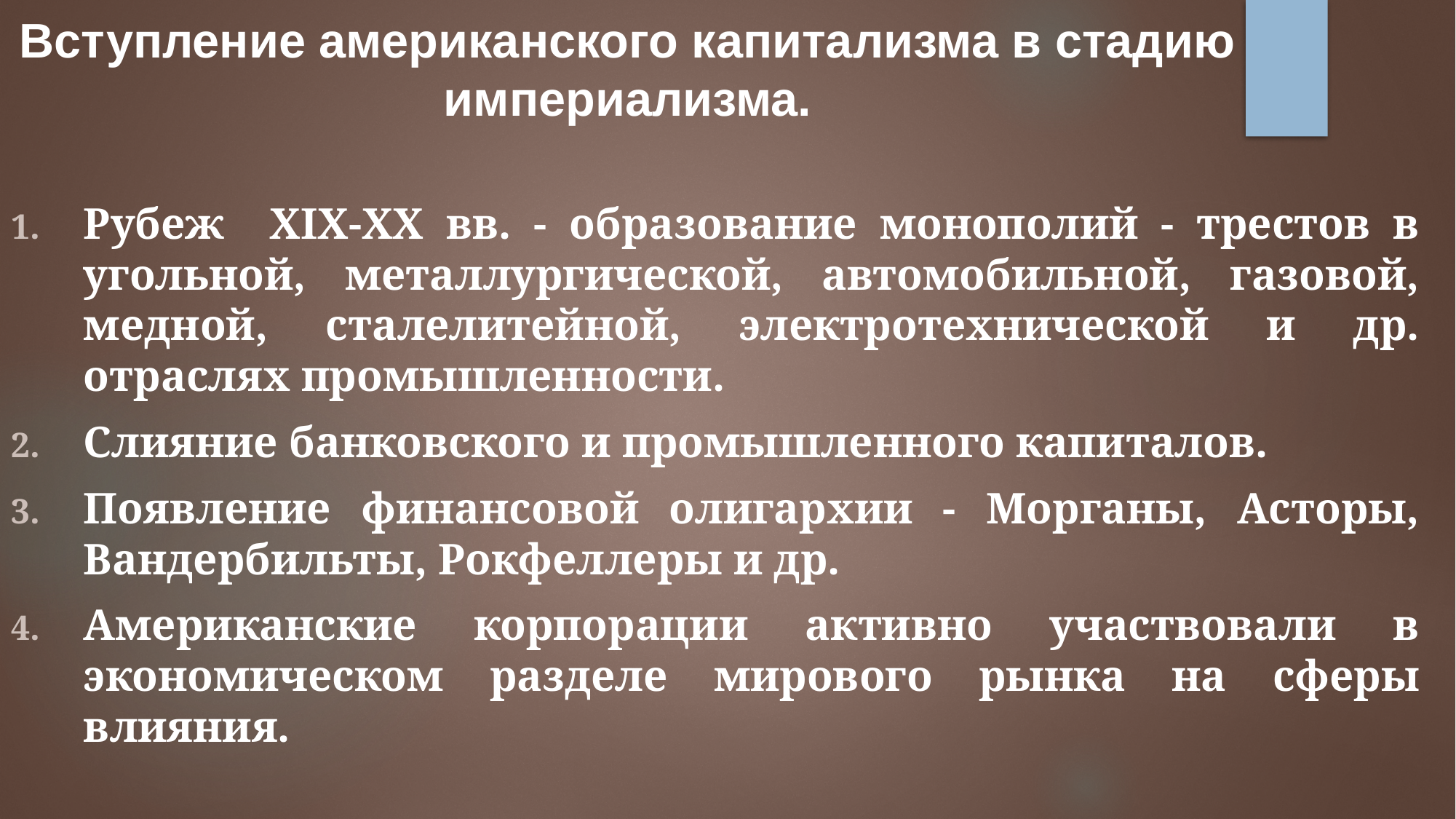

# Вступление американского капитализма в стадию империализма.
Рубеж  XIX-XX вв. - образование монополий - трестов в угольной, металлургической, автомобильной, газовой, медной, сталелитейной, электротехнической и др. отраслях промышленности.
Слияние банковского и промышленного капиталов.
Появление финансовой олигархии - Морганы, Асторы, Вандербильты, Рокфеллеры и др.
Американские корпорации активно участвовали в экономическом разделе мирового рынка на сферы влияния.